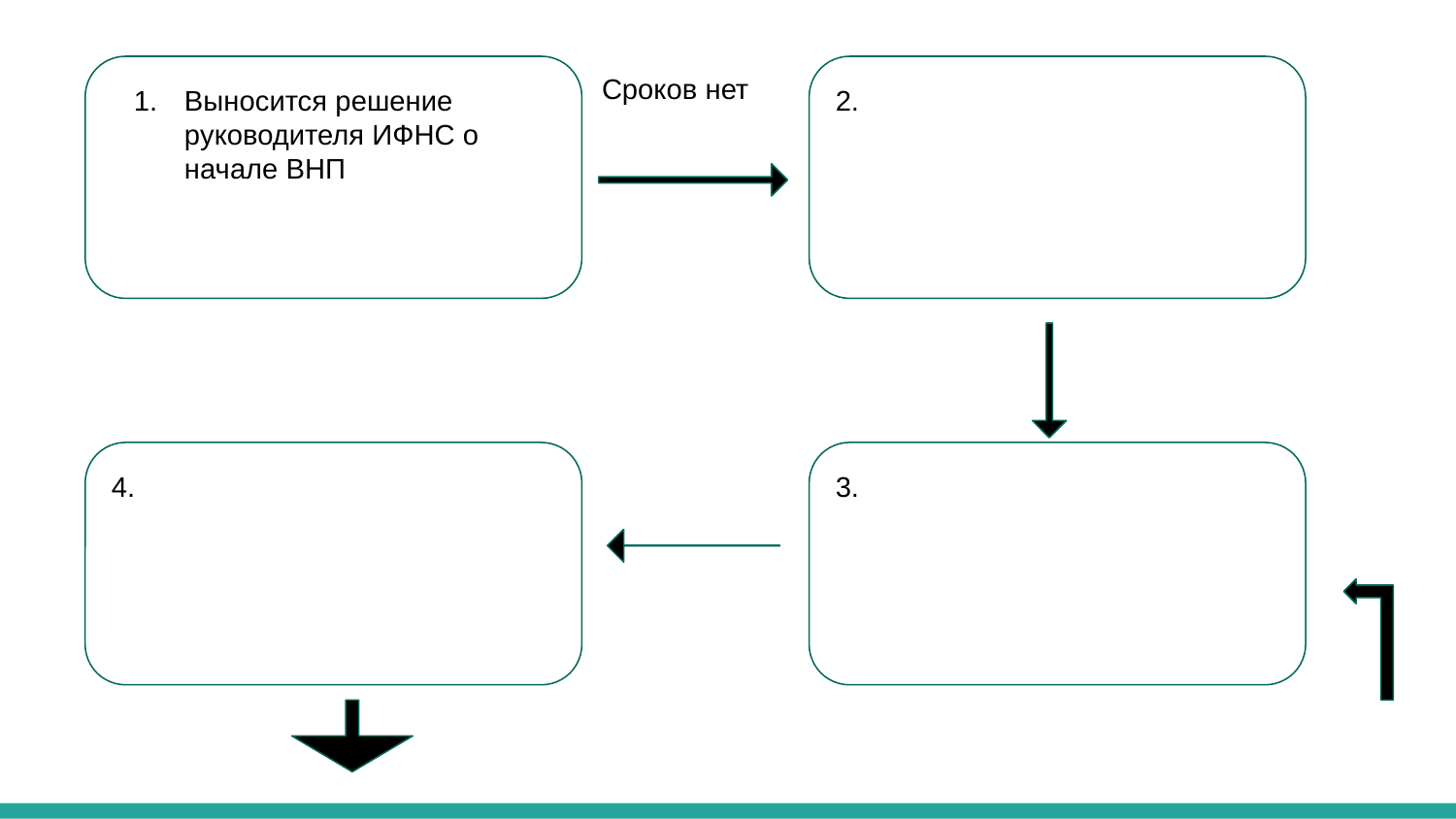

Выносится решение руководителя ИФНС о начале ВНП
Сроков нет
2.

4.
3.